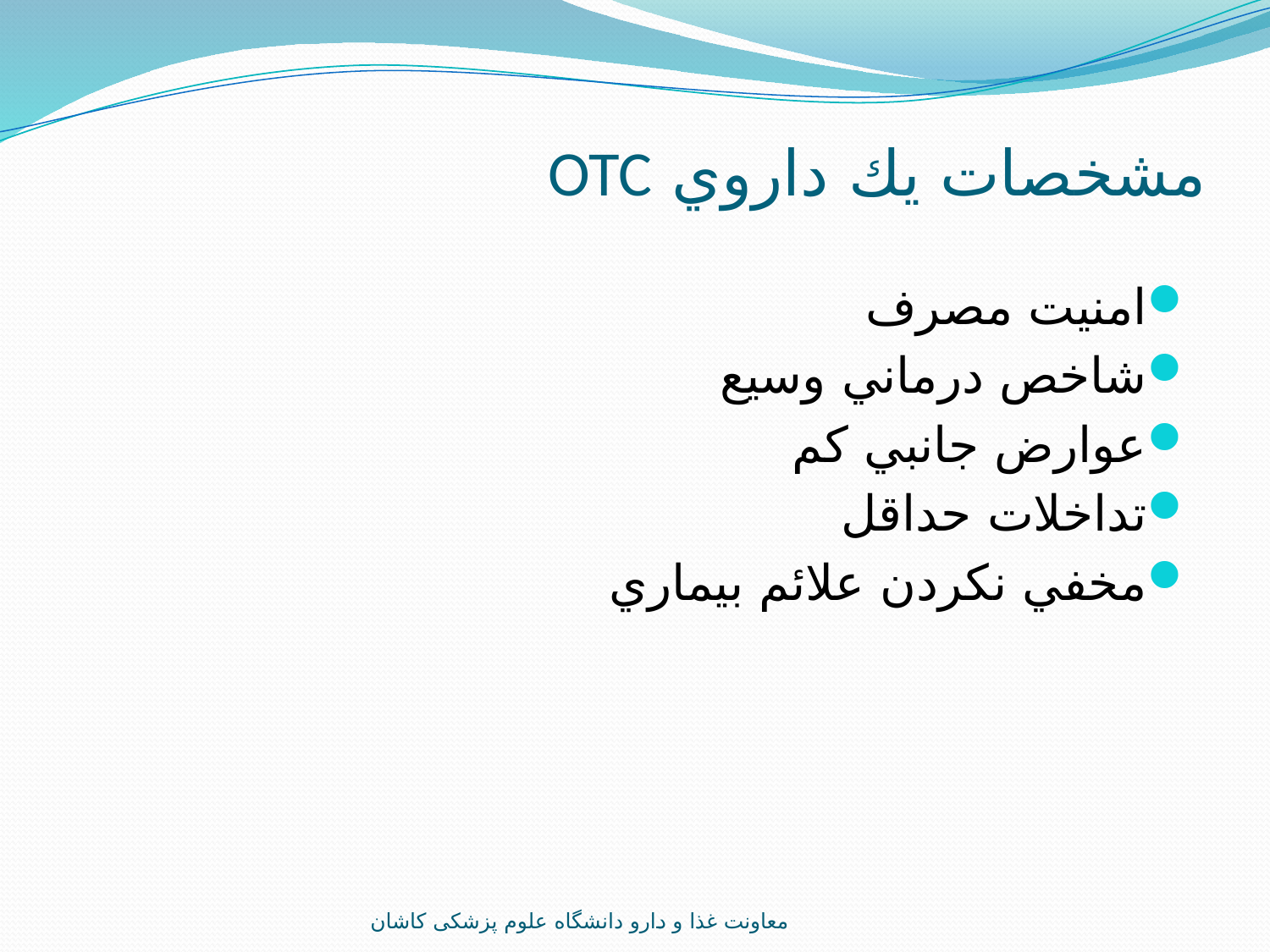

# مشخصات يك داروي OTC
امنيت مصرف
شاخص درماني وسيع
عوارض جانبي كم
تداخلات حداقل
مخفي نكردن علائم بيماري
معاونت غذا و دارو دانشگاه علوم پزشکی کاشان